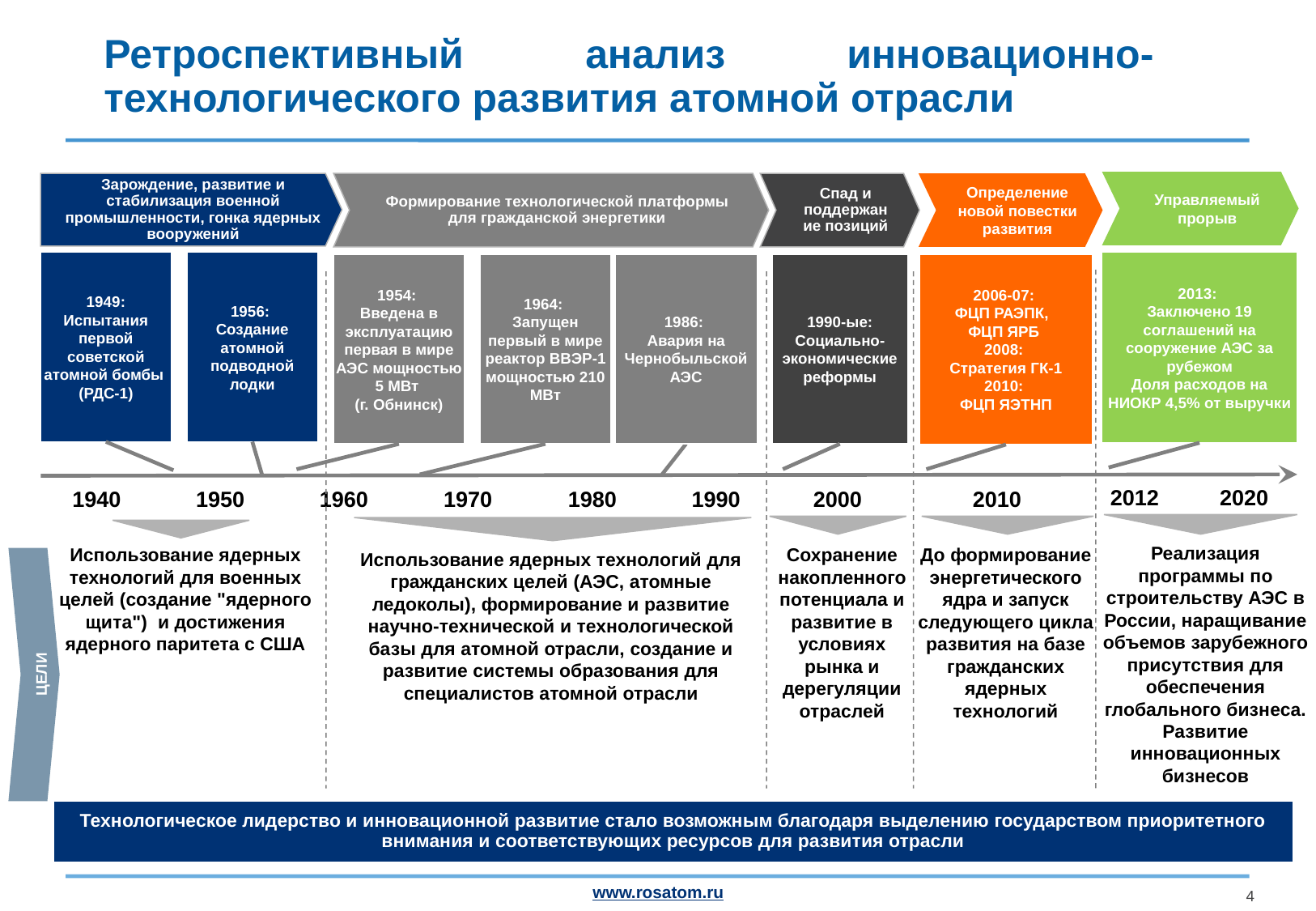

# Ретроспективный анализ инновационно-технологического развития атомной отрасли
Управляемый прорыв
Зарождение, развитие и стабилизация военной промышленности, гонка ядерных вооружений
Формирование технологической платформы для гражданской энергетики
Спад и поддержание позиций
Определение новой повестки развития
1949: Испытания первой советской атомной бомбы
(РДС-1)
1956:
Создание атомной подводной лодки
2013:
Заключено 19 соглашений на сооружение АЭС за рубежом
Доля расходов на НИОКР 4,5% от выручки
1954:
Введена в эксплуатацию первая в мире АЭС мощностью 5 МВт
(г. Обнинск)
1964:
Запущен первый в мире реактор ВВЭР-1 мощностью 210 МВт
1986:
Авария на Чернобыльской АЭС
1990-ые: Социально-экономические реформы
2006-07:
ФЦП РАЭПК,
ФЦП ЯРБ
2008:
Стратегия ГК-1
2010:
ФЦП ЯЭТНП

2012          2020
1940
1950
1960
1970
1980
1990
2000
2010

Реализация программы по строительству АЭС в России, наращивание объемов зарубежного присутствия для обеспечения глобального бизнеса.
Развитие инновационных бизнесов
Использование ядерных технологий для военных целей (создание "ядерного щита")  и достижения ядерного паритета с США
Сохранение накопленного потенциала и развитие в условиях рынка и дерегуляции отраслей
До формирование энергетического ядра и запуск следующего цикла развития на базе гражданских ядерных технологий
Использование ядерных технологий для гражданских целей (АЭС, атомные ледоколы), формирование и развитие научно-технической и технологической базы для атомной отрасли, создание и развитие системы образования для специалистов атомной отрасли
ЦЕЛИ
Технологическое лидерство и инновационной развитие стало возможным благодаря выделению государством приоритетного внимания и соответствующих ресурсов для развития отрасли